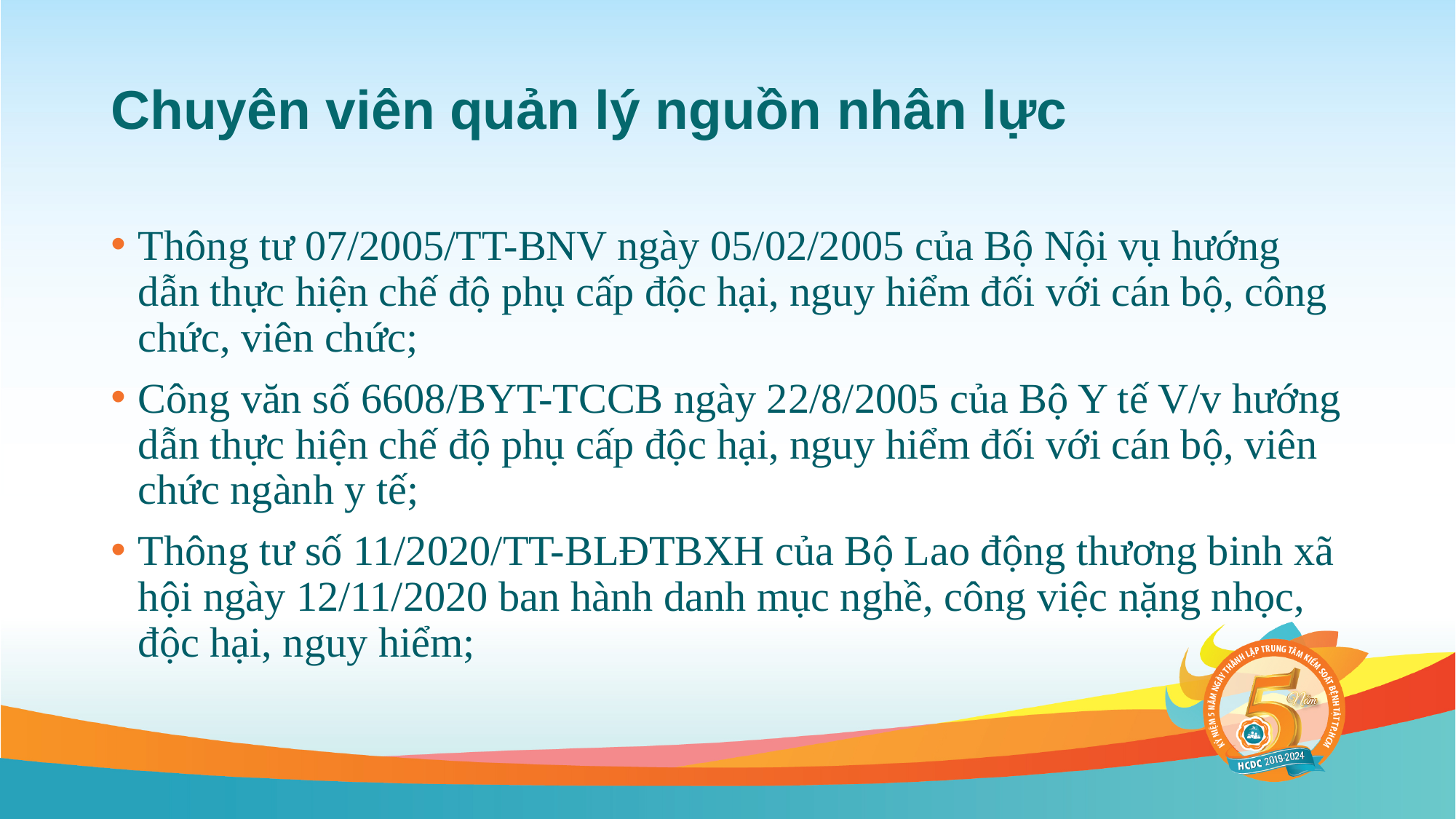

# Chuyên viên quản lý nguồn nhân lực
Thông tư 07/2005/TT-BNV ngày 05/02/2005 của Bộ Nội vụ hướng dẫn thực hiện chế độ phụ cấp độc hại, nguy hiểm đối với cán bộ, công chức, viên chức;
Công văn số 6608/BYT-TCCB ngày 22/8/2005 của Bộ Y tế V/v hướng dẫn thực hiện chế độ phụ cấp độc hại, nguy hiểm đối với cán bộ, viên chức ngành y tế;
Thông tư số 11/2020/TT-BLĐTBXH của Bộ Lao động thương binh xã hội ngày 12/11/2020 ban hành danh mục nghề, công việc nặng nhọc, độc hại, nguy hiểm;